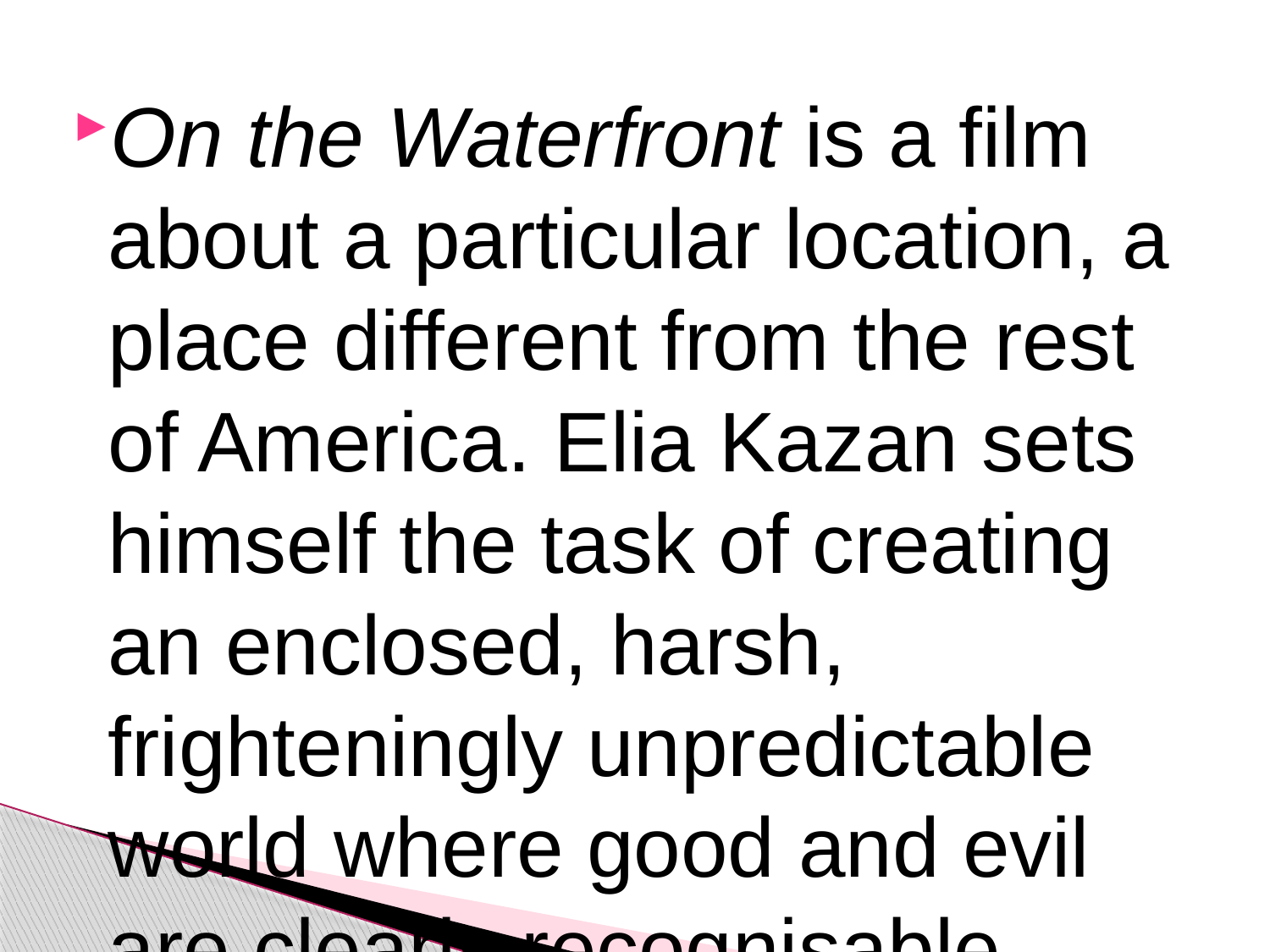

#
On the Waterfront is a film about a particular location, a place different from the rest of America. Elia Kazan sets himself the task of creating an enclosed, harsh, frighteningly unpredictable world where good and evil are clearly recognisable.